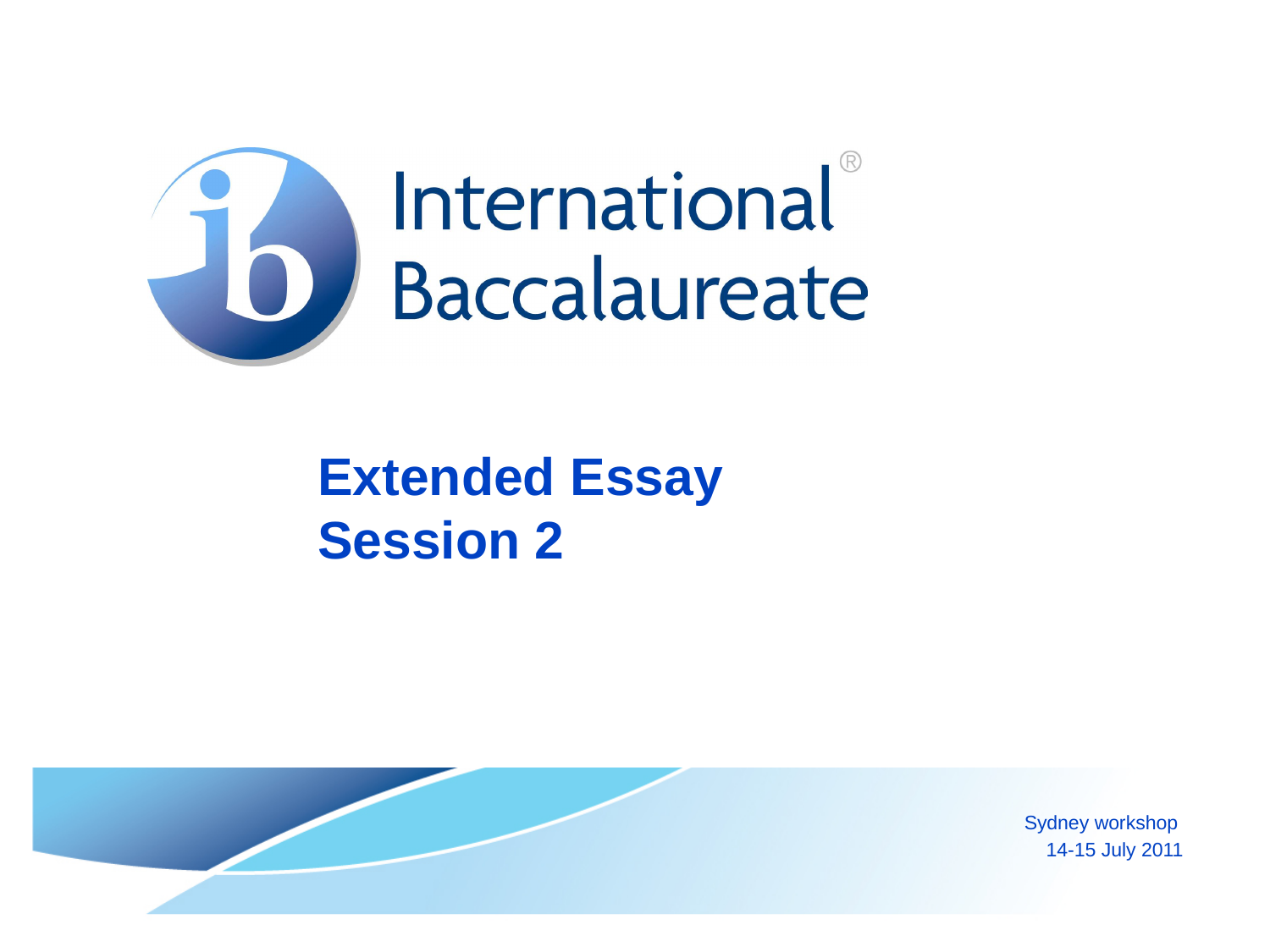

# Extended Essay Session 2
Sydney workshop
14-15 July 2011